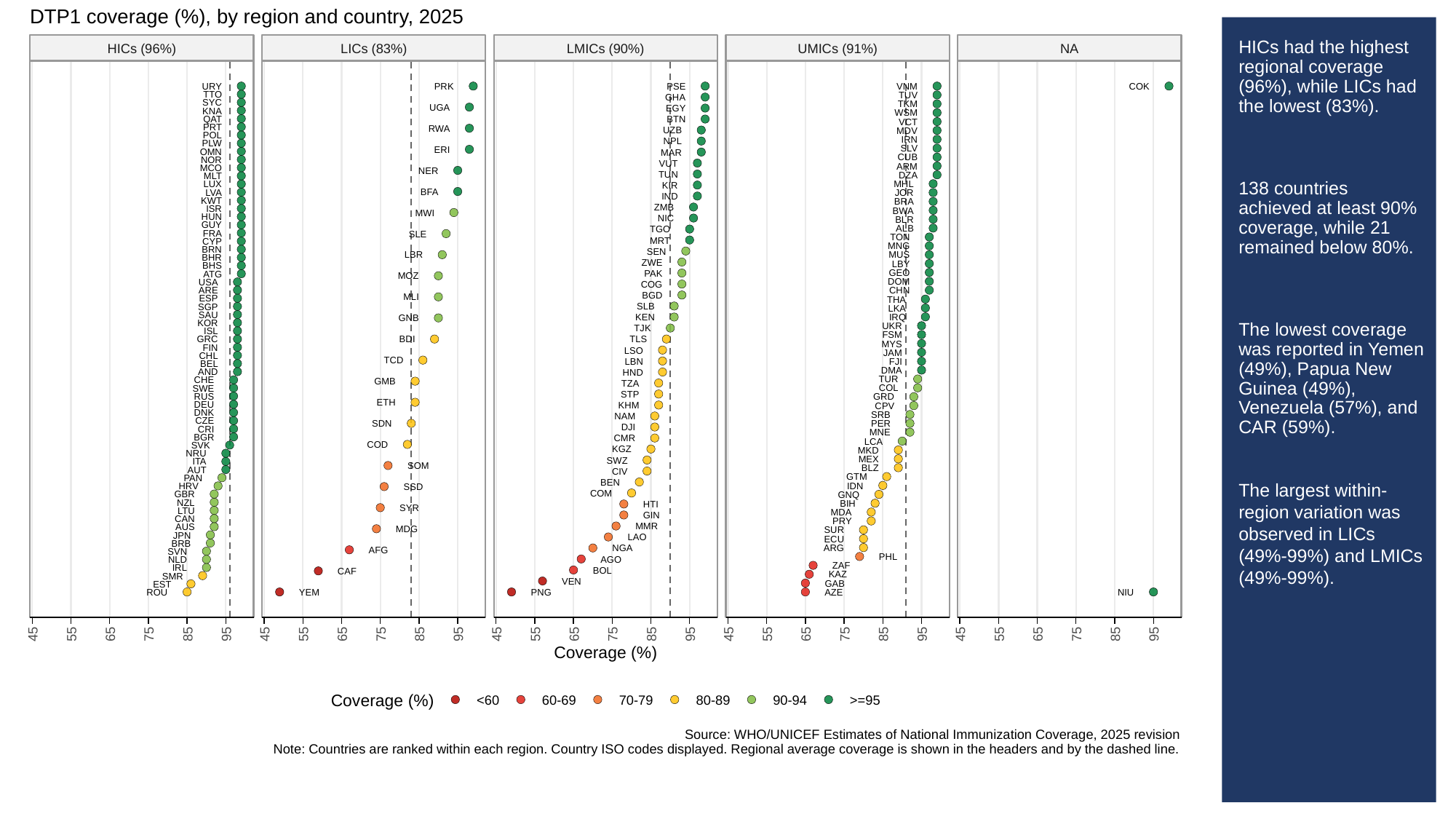

DTP1 coverage (%), by region and country, 2025

HICs (96%)
LICs (83%)
LMICs (90%)
UMICs (91%)
NA

URY
PRK
PSE
VNM
COK

TTO
TUV

GHA

SYC

TKM

UGA

EGY

KNA

WSM

QAT
BTN

VCT

PRT

RWA

UZB
MDV

POL

IRN

NPL

PLW

SLV

ERI

OMN
MAR

CUB

NOR

VUT

ARM

MCO

NER

TUN
DZA

MLT

MHL
LUX

KIR

BFA

LVA
JOR

IND

KWT

BRA

ZMB

ISR

BWA

MWI

HUN

NIC

BLR

GUY

ALB

TGO

FRA
SLE

TON

MRT

CYP

MNG

BRN

SEN

LBR
MUS

BHR

ZWE

LBY

BHS

GEO

PAK
ATG

MOZ

DOM
USA

COG

ARE
CHN

BGD

MLI

ESP

THA

SLB
SGP

LKA

SAU

IRQ
KEN

GNB

KOR

UKR

TJK

ISL

FSM

GRC
BDI
TLS

MYS

FIN

LSO

JAM

CHL

TCD

LBN
FJI

BEL

DMA

AND
HND

TUR

CHE

GMB

TZA

COL
SWE

STP

RUS
GRD

ETH

DEU

KHM
CPV

DNK

SRB

NAM

CZE

SDN
PER

DJI

CRI

MNE

BGR

CMR

LCA

COD
SVK

KGZ

MKD

NRU

MEX

SWZ

ITA

SOM

BLZ

AUT

CIV

GTM

PAN

BEN

IDN

HRV
SSD

COM

GBR
GNQ

NZL

BIH
HTI

SYR

LTU

MDA

GIN

CAN

PRY

MMR
AUS

MDG

SUR

JPN

LAO

ECU

BRB

ARG
NGA

AFG

SVN

PHL

AGO
NLD

ZAF

IRL

BOL

CAF

KAZ

SMR

VEN

GAB
EST

ROU
YEM
PNG
AZE
NIU

45
55
65
75
85
95
45
55
65
75
85
95
45
55
65
75
85
95
45
55
65
75
85
95
45
55
65
75
85
95
Coverage (%)
Coverage (%)
<60
60-69
70-79
80-89
90-94
>=95

Source: WHO/UNICEF Estimates of National Immunization Coverage, 2025 revision
Note: Countries are ranked within each region. Country ISO codes displayed. Regional average coverage is shown in the headers and by the dashed line.
# HICs had the highest regional coverage (96%), while LICs had the lowest (83%).

138 countries achieved at least 90% coverage, while 21 remained below 80%.

The lowest coverage was reported in Yemen (49%), Papua New Guinea (49%), Venezuela (57%), and CAR (59%).

The largest within-region variation was observed in LICs (49%-99%) and LMICs (49%-99%).